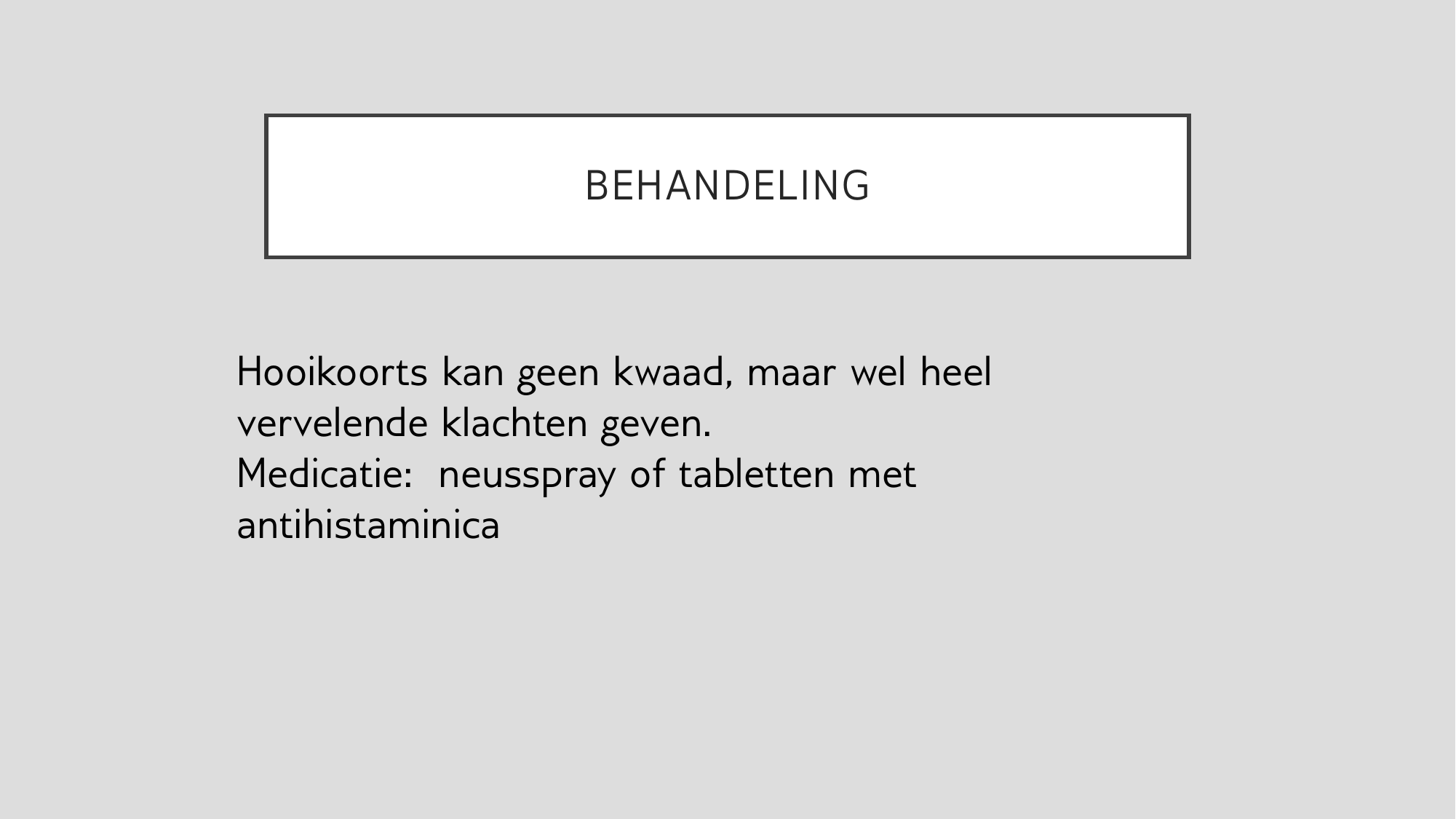

# behandeling
Hooikoorts kan geen kwaad, maar wel heel vervelende klachten geven.
Medicatie:  neusspray of tabletten met antihistaminica